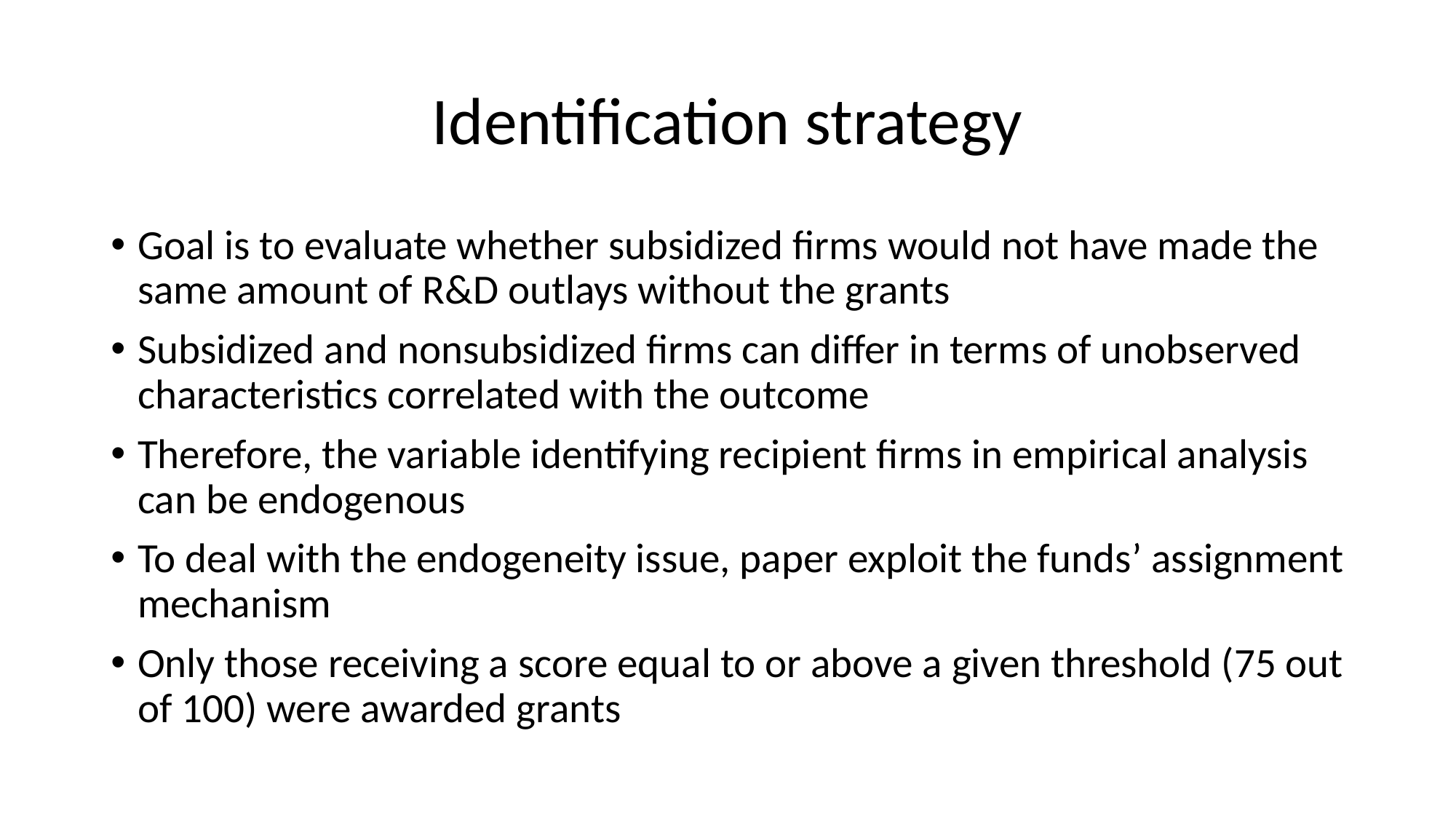

# Identification strategy
Goal is to evaluate whether subsidized firms would not have made the same amount of R&D outlays without the grants
Subsidized and nonsubsidized firms can differ in terms of unobserved characteristics correlated with the outcome
Therefore, the variable identifying recipient firms in empirical analysis can be endogenous
To deal with the endogeneity issue, paper exploit the funds’ assignment mechanism
Only those receiving a score equal to or above a given threshold (75 out of 100) were awarded grants